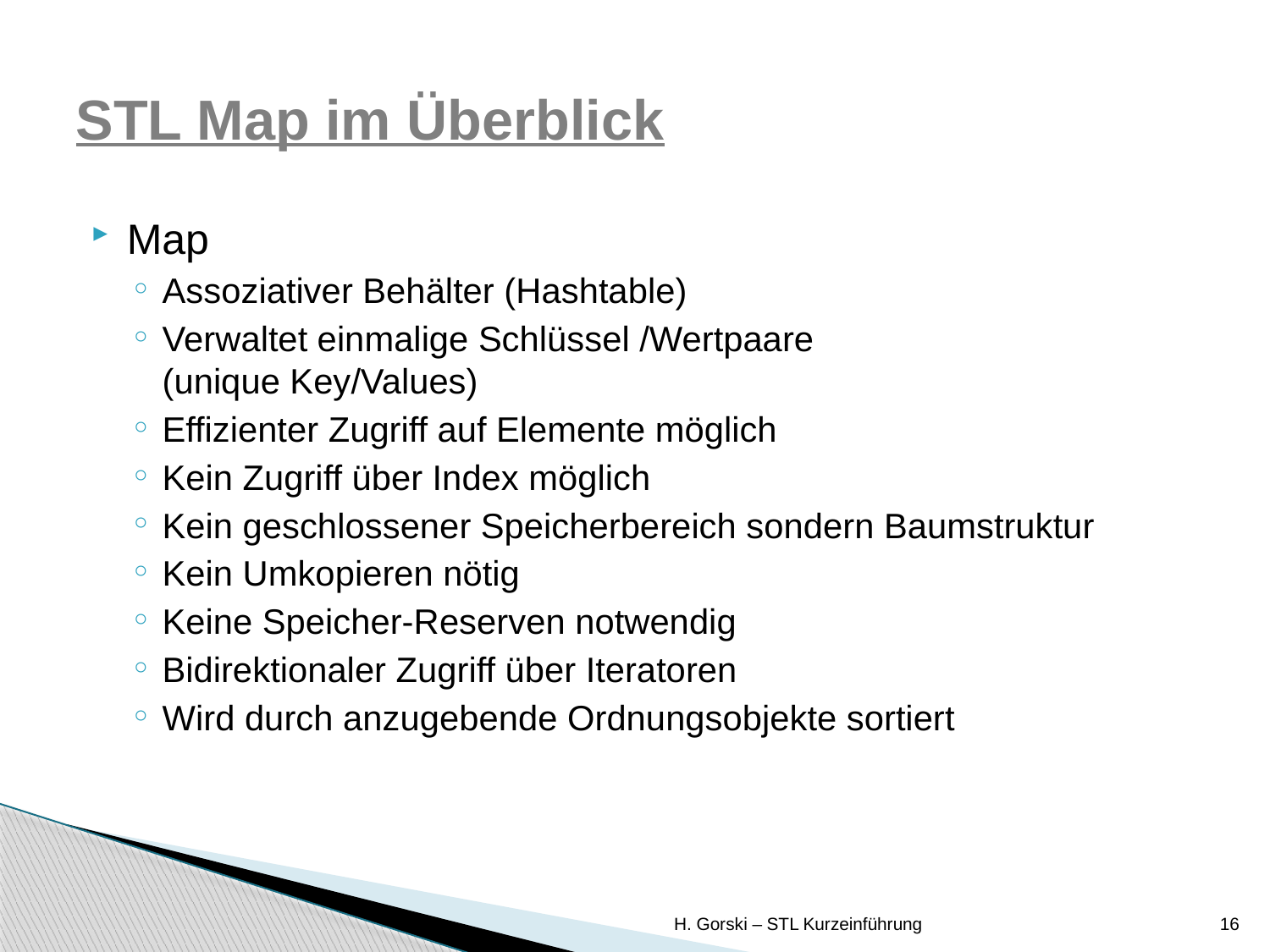

# STL Map im Überblick
Map
Assoziativer Behälter (Hashtable)
Verwaltet einmalige Schlüssel /Wertpaare
(unique Key/Values)
Effizienter Zugriff auf Elemente möglich
Kein Zugriff über Index möglich
Kein geschlossener Speicherbereich sondern Baumstruktur
Kein Umkopieren nötig
Keine Speicher-Reserven notwendig
Bidirektionaler Zugriff über Iteratoren
Wird durch anzugebende Ordnungsobjekte sortiert
H. Gorski – STL Kurzeinführung
16